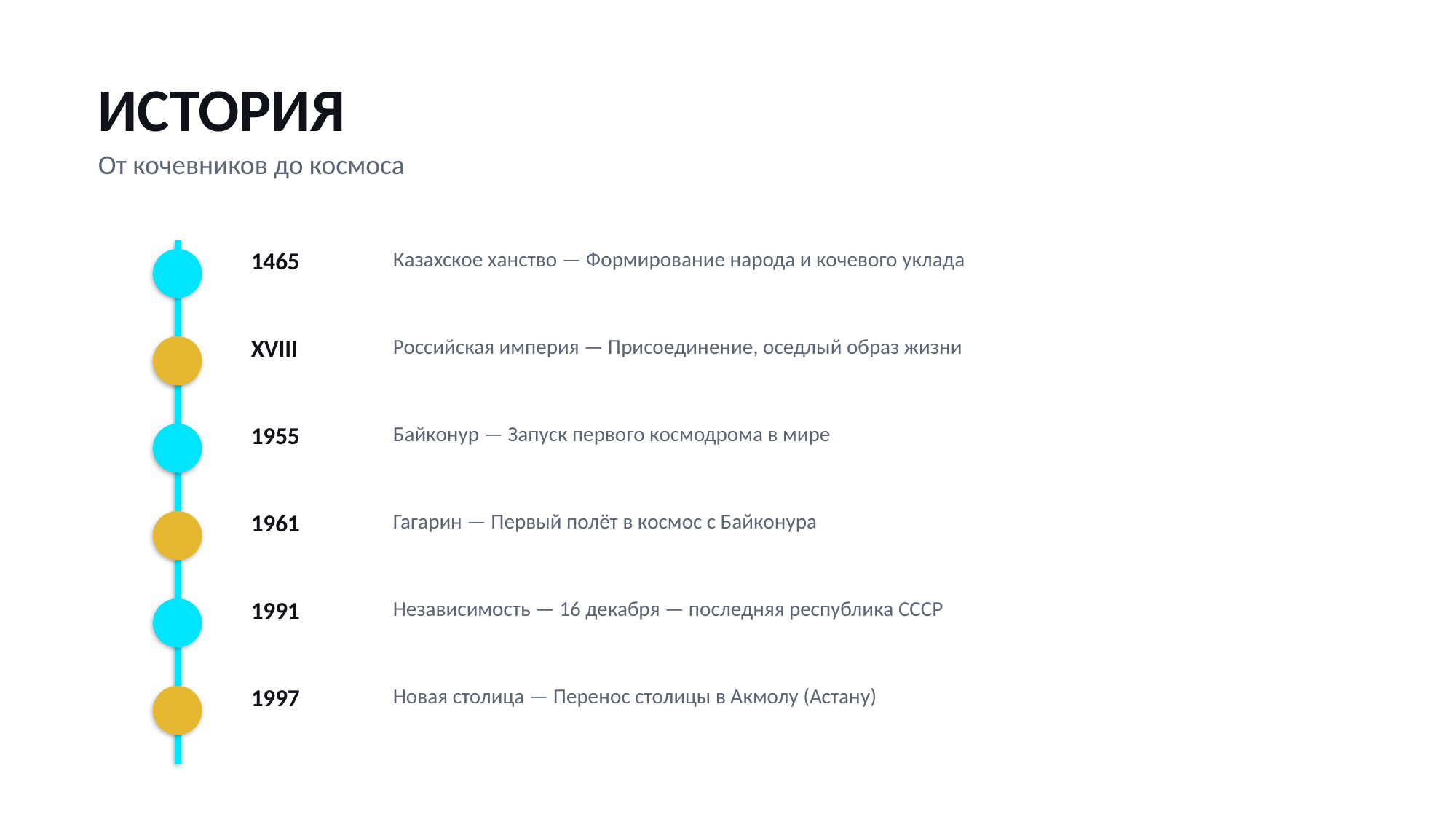

ИСТОРИЯ
От кочевников до космоса

1465
Казахское ханство — Формирование народа и кочевого уклада

XVIII
Российская империя — Присоединение, оседлый образ жизни

1955
Байконур — Запуск первого космодрома в мире

1961
Гагарин — Первый полёт в космос с Байконура

1991
Независимость — 16 декабря — последняя республика СССР

1997
Новая столица — Перенос столицы в Акмолу (Астану)